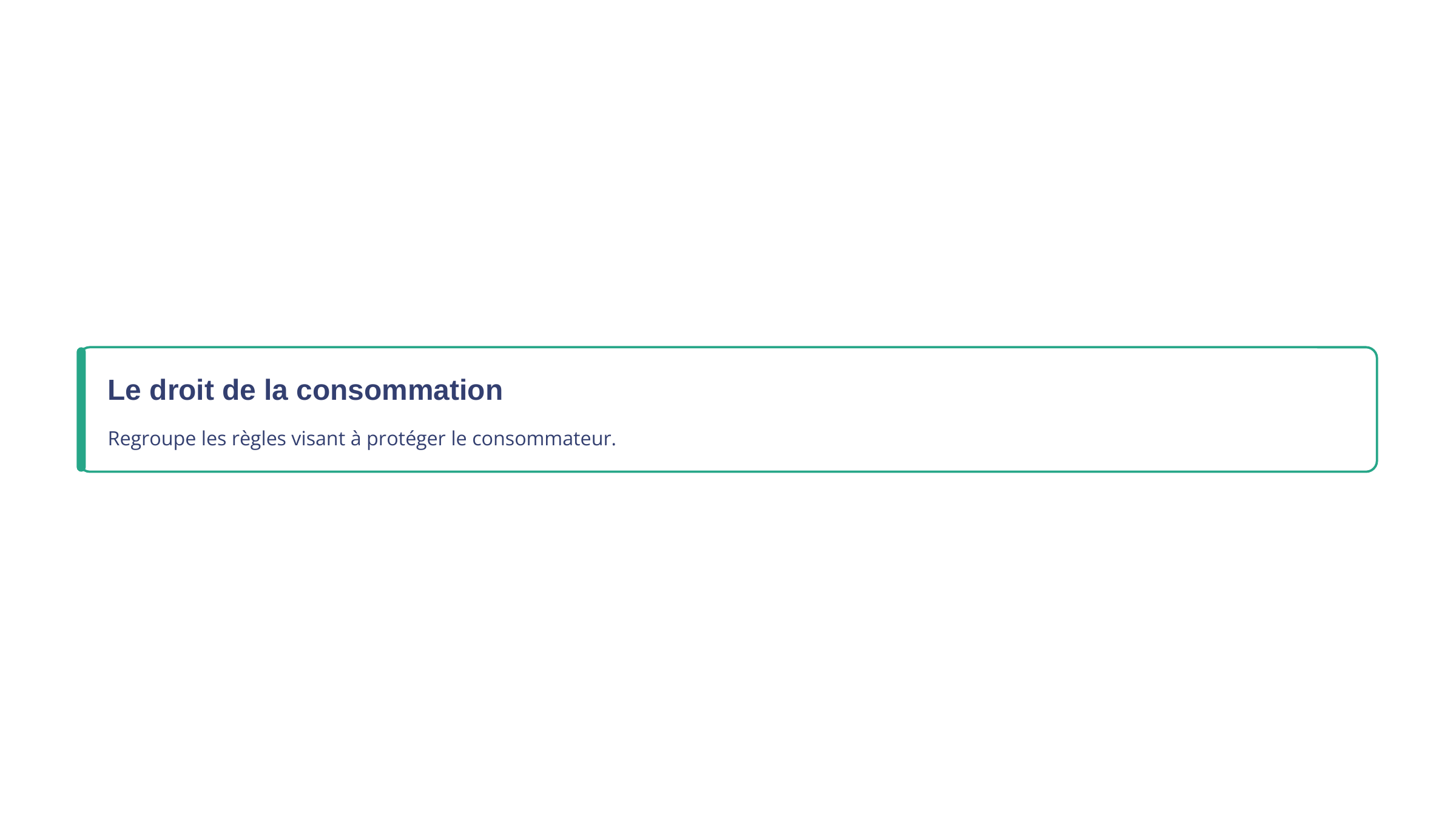

Le droit de la consommation
Regroupe les règles visant à protéger le consommateur.